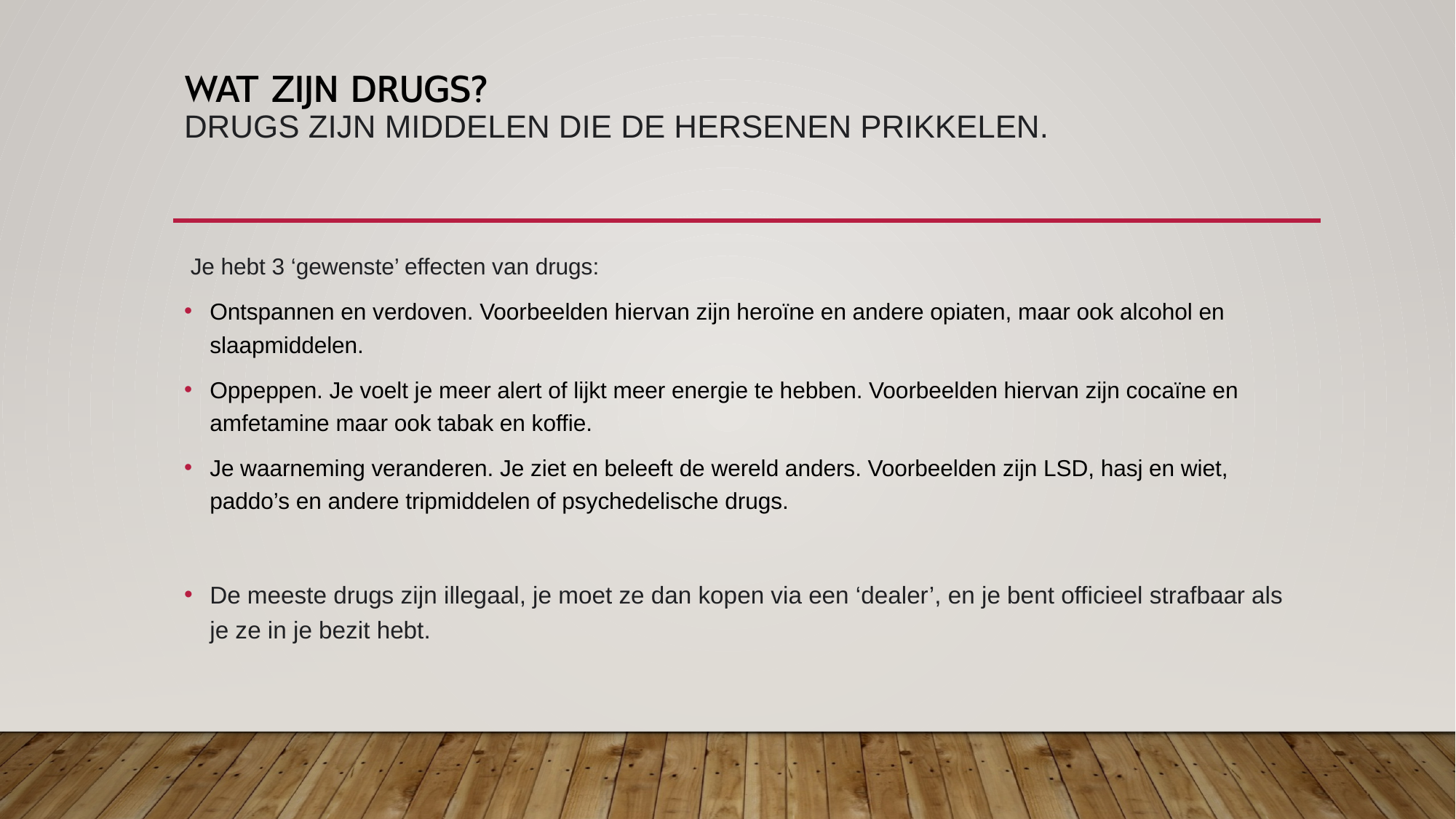

# Wat zijn drugs? Drugs zijn middelen die de hersenen prikkelen.
 Je hebt 3 ‘gewenste’ effecten van drugs:
Ontspannen en verdoven. Voorbeelden hiervan zijn heroïne en andere opiaten, maar ook alcohol en slaapmiddelen.
Oppeppen. Je voelt je meer alert of lijkt meer energie te hebben. Voorbeelden hiervan zijn cocaïne en amfetamine maar ook tabak en koffie.
Je waarneming veranderen. Je ziet en beleeft de wereld anders. Voorbeelden zijn LSD, hasj en wiet, paddo’s en andere tripmiddelen of psychedelische drugs.

De meeste drugs zijn illegaal, je moet ze dan kopen via een ‘dealer’, en je bent officieel strafbaar als je ze in je bezit hebt.